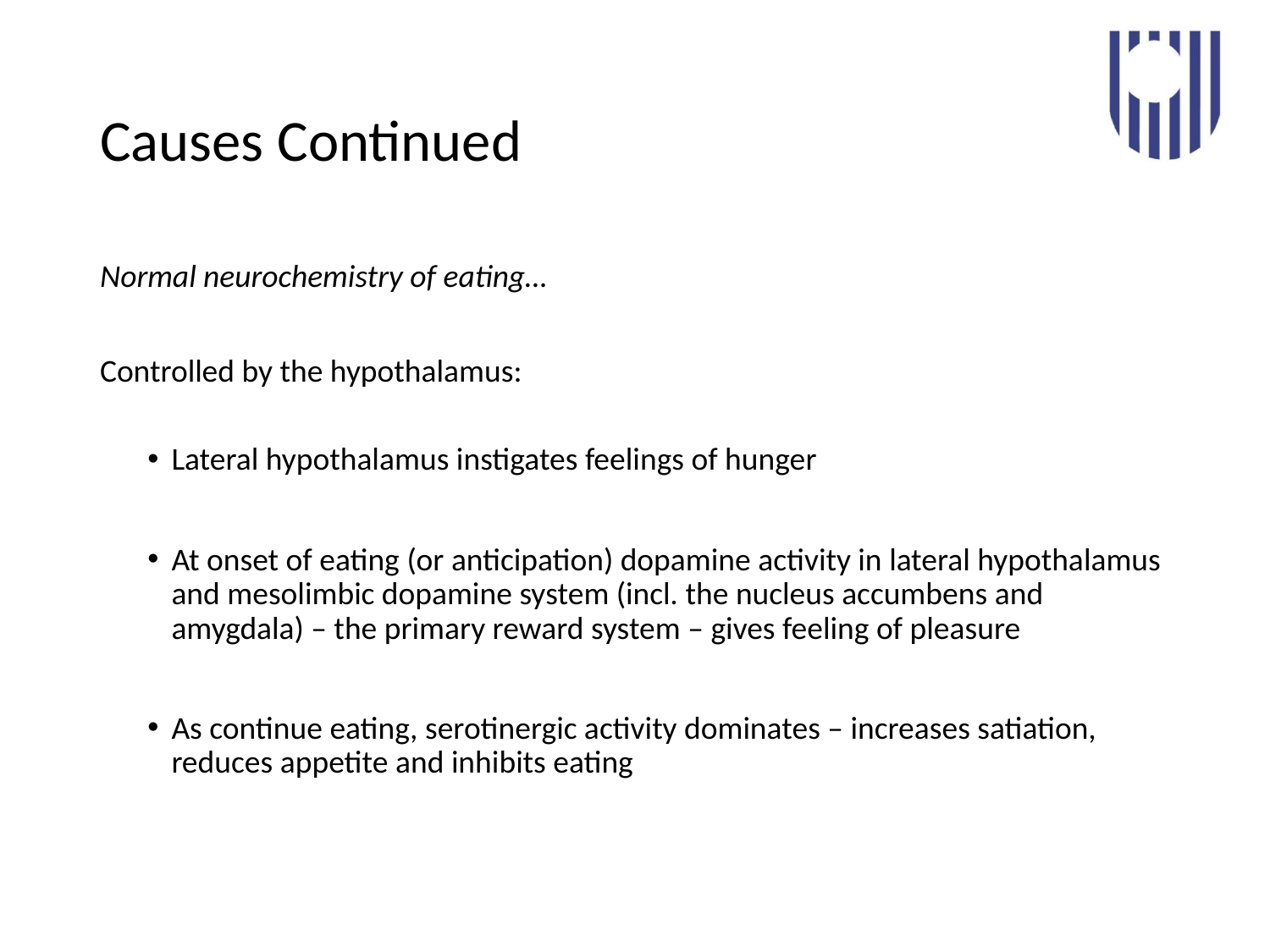

# Causes Continued
Normal neurochemistry of eating…

Controlled by the hypothalamus:

Lateral hypothalamus instigates feelings of hunger

At onset of eating (or anticipation) dopamine activity in lateral hypothalamus and mesolimbic dopamine system (incl. the nucleus accumbens and amygdala) – the primary reward system – gives feeling of pleasure

As continue eating, serotinergic activity dominates – increases satiation, reduces appetite and inhibits eating